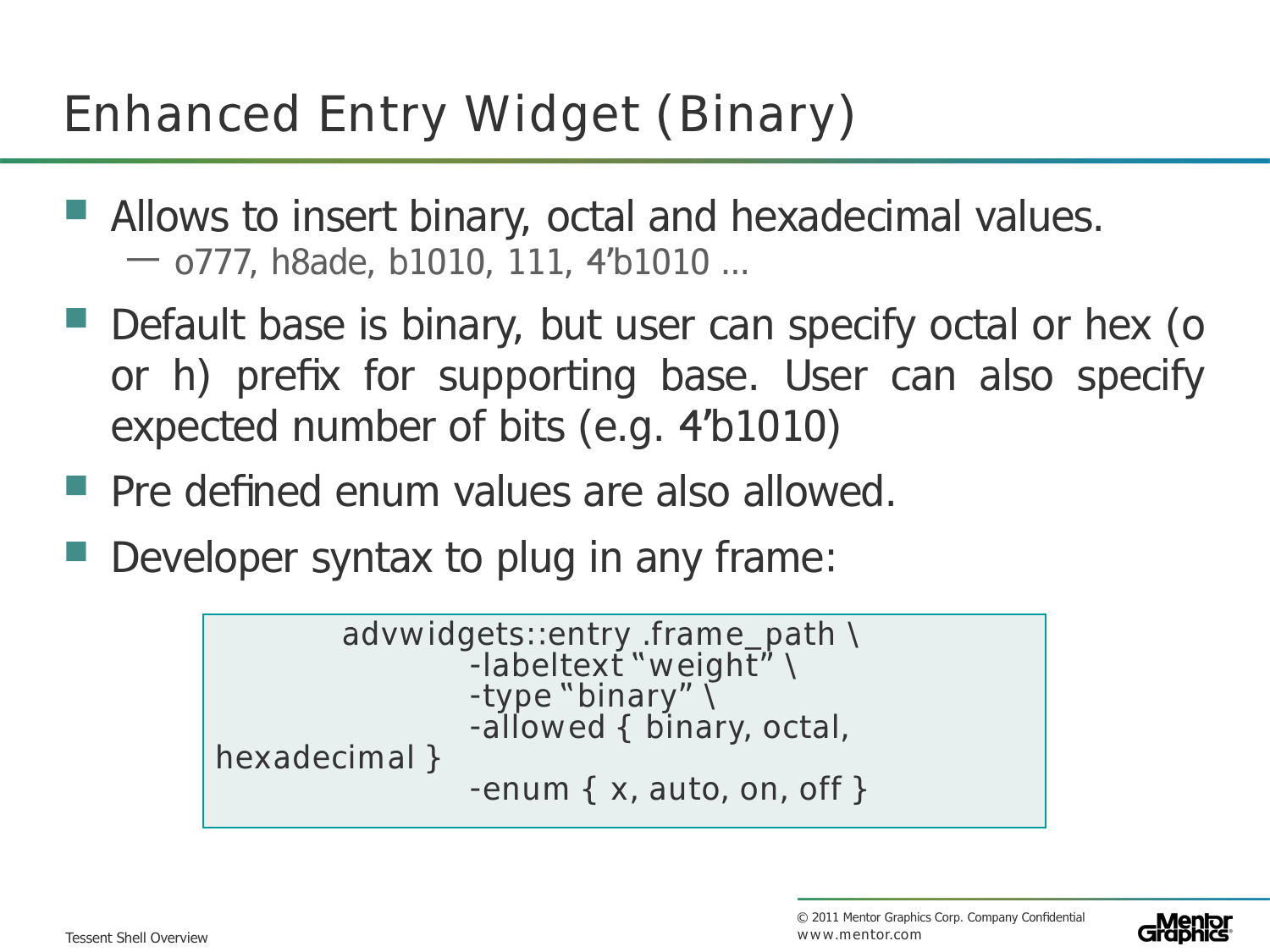

# Enhanced Entry Widget (Binary)
Allows to insert binary, octal and hexadecimal values.
o777, h8ade, b1010, 111, 4’b1010 …
Default base is binary, but user can specify octal or hex (o or h) prefix for supporting base. User can also specify expected number of bits (e.g. 4’b1010)
Pre defined enum values are also allowed.
Developer syntax to plug in any frame:
| advwidgets::entry .frame\_path \ -labeltext “weight” \ -type “binary” \ -allowed { binary, octal, hexadecimal } -enum { x, auto, on, off } |
| --- |
Tessent Shell Overview